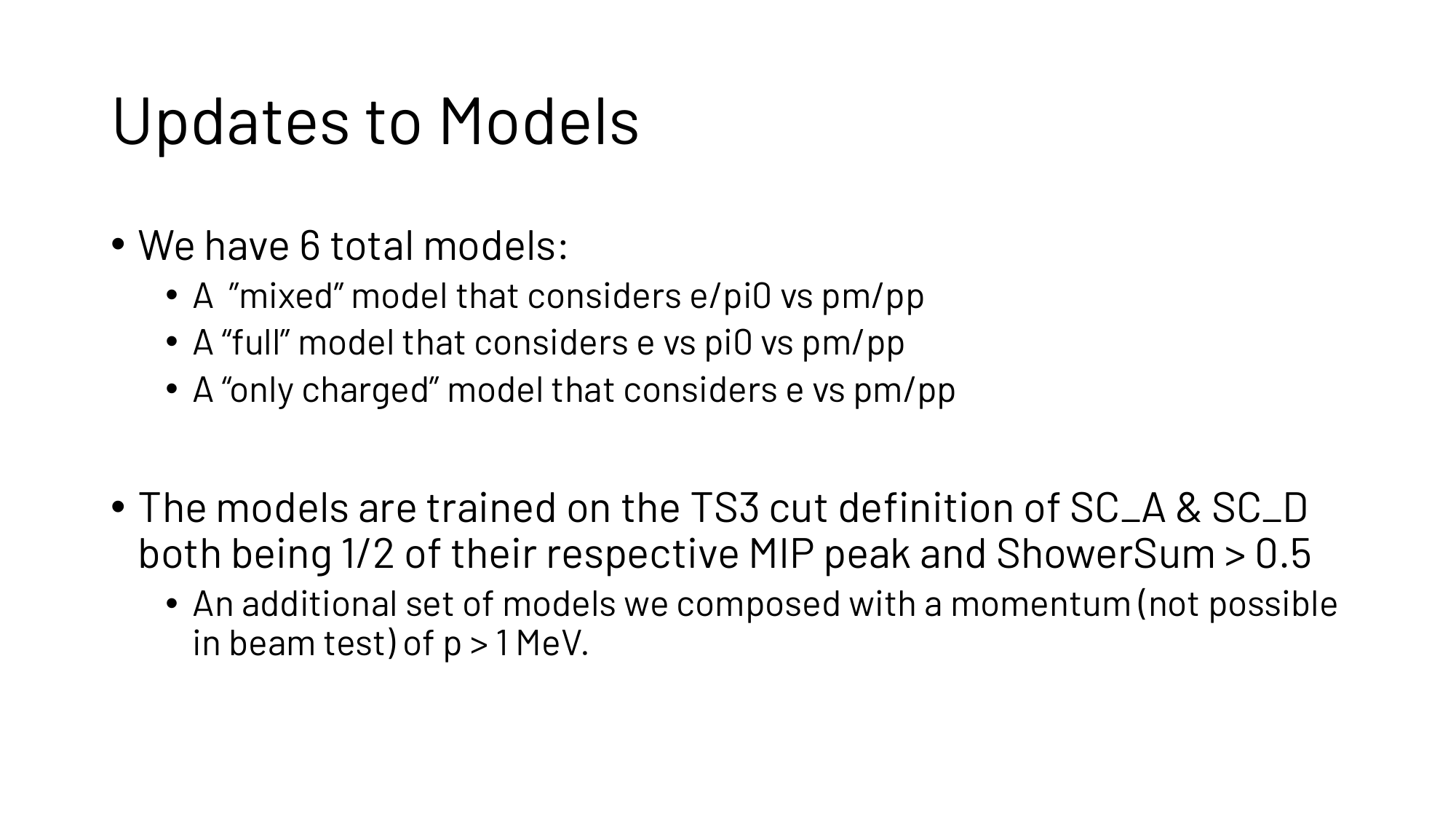

# Updates to Models
We have 6 total models:
A  ”mixed” model that considers e/pi0 vs pm/pp
A “full” model that considers e vs pi0 vs pm/pp
A “only charged” model that considers e vs pm/pp

The models are trained on the TS3 cut definition of SC_A & SC_D both being 1/2 of their respective MIP peak and ShowerSum > 0.5
An additional set of models we composed with a momentum (not possible in beam test) of p > 1 MeV.